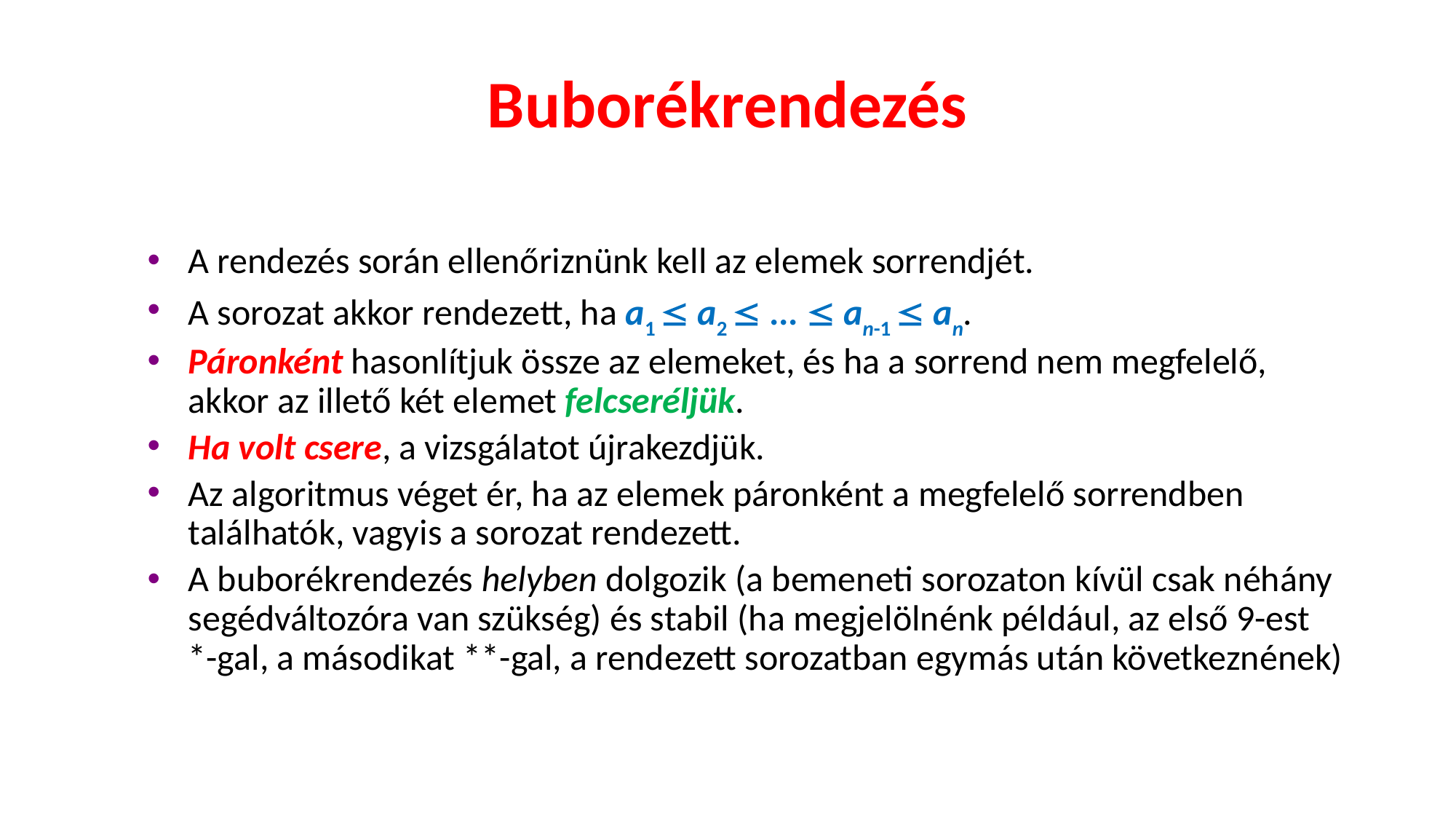

# Buborékrendezés
A rendezés során ellenőriznünk kell az elemek sorrendjét.
A sorozat akkor rendezett, ha a1 ≤ a2 ≤ ... ≤ an-1 ≤ an.
Páronként hasonlítjuk össze az elemeket, és ha a sorrend nem megfelelő, akkor az illető két elemet felcseréljük.
Ha volt csere, a vizsgálatot újrakezdjük.
Az algoritmus véget ér, ha az elemek páronként a megfelelő sorrendben találhatók, vagyis a sorozat rendezett.
A buborékrendezés helyben dolgozik (a bemeneti sorozaton kívül csak néhány segédváltozóra van szükség) és stabil (ha megjelölnénk például, az első 9-est  *-gal, a másodikat **-gal, a rendezett sorozatban egymás után következnének)